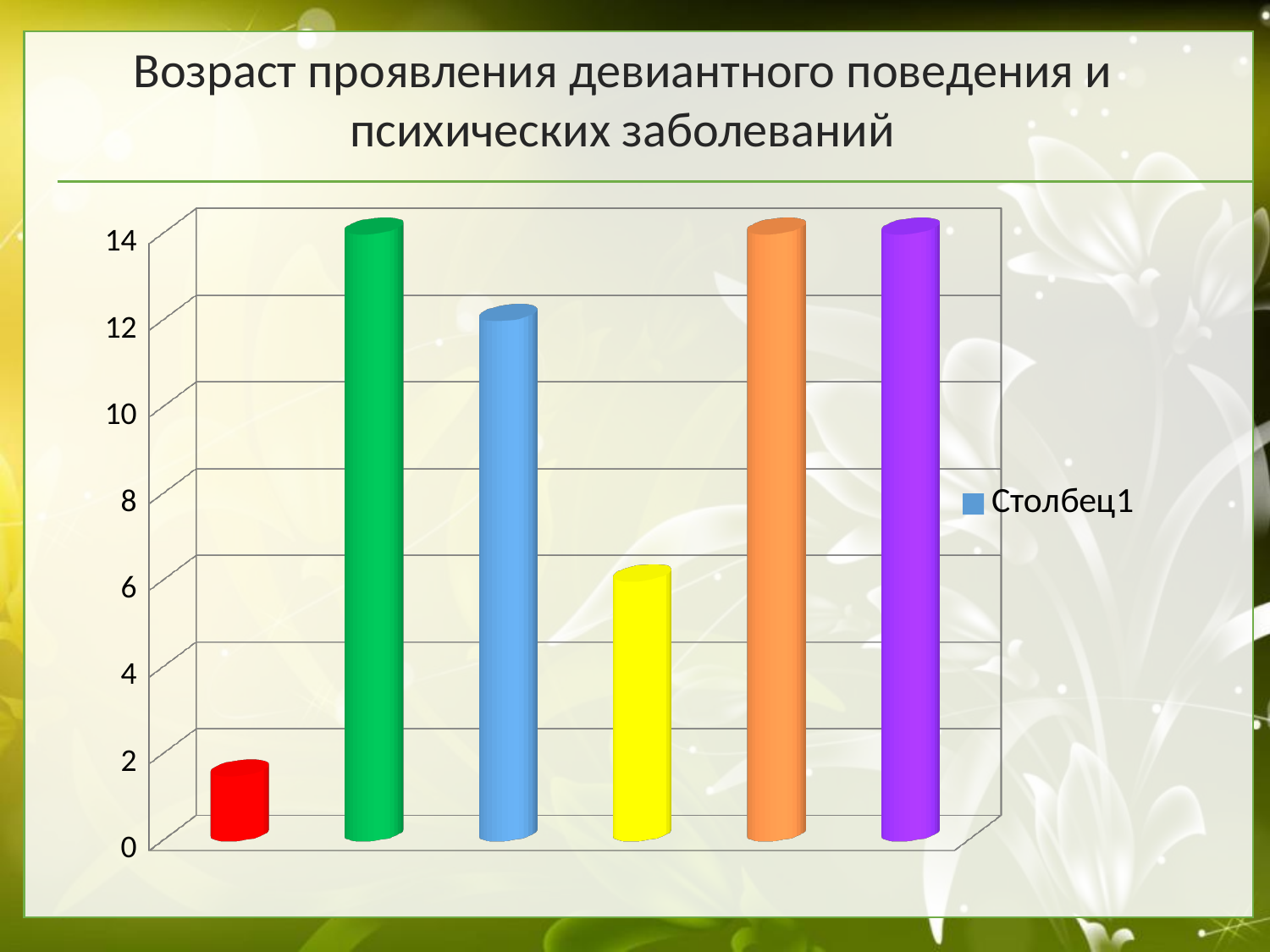

Возраст проявления девиантного поведения и психических заболеваний

[unsupported chart]